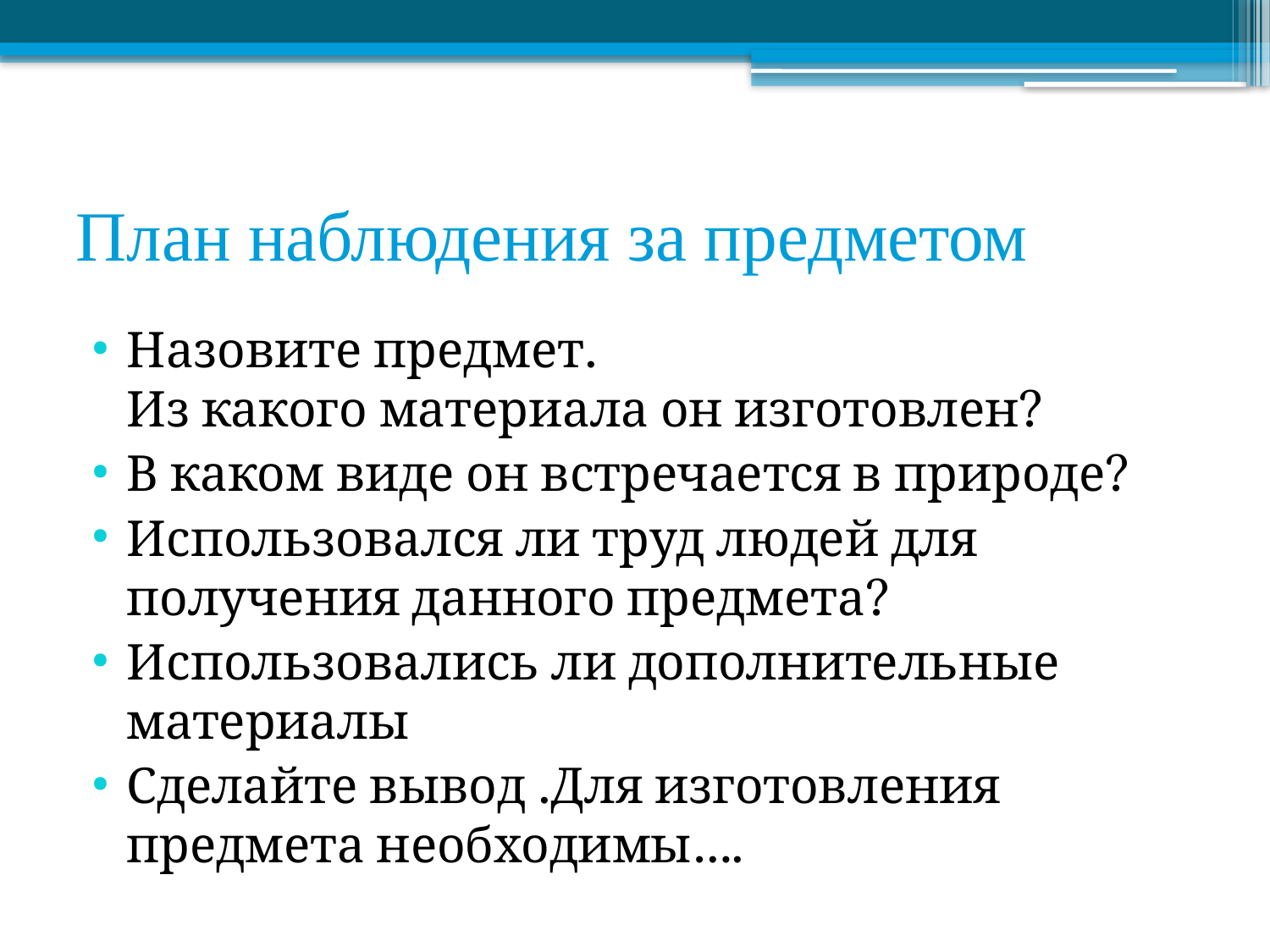

# План наблюдения за предметом
Назовите предмет.                                                Из какого материала он изготовлен?
В каком виде он встречается в природе?
Использовался ли труд людей для получения данного предмета?
Использовались ли дополнительные материалы
Сделайте вывод .Для изготовления предмета необходимы….